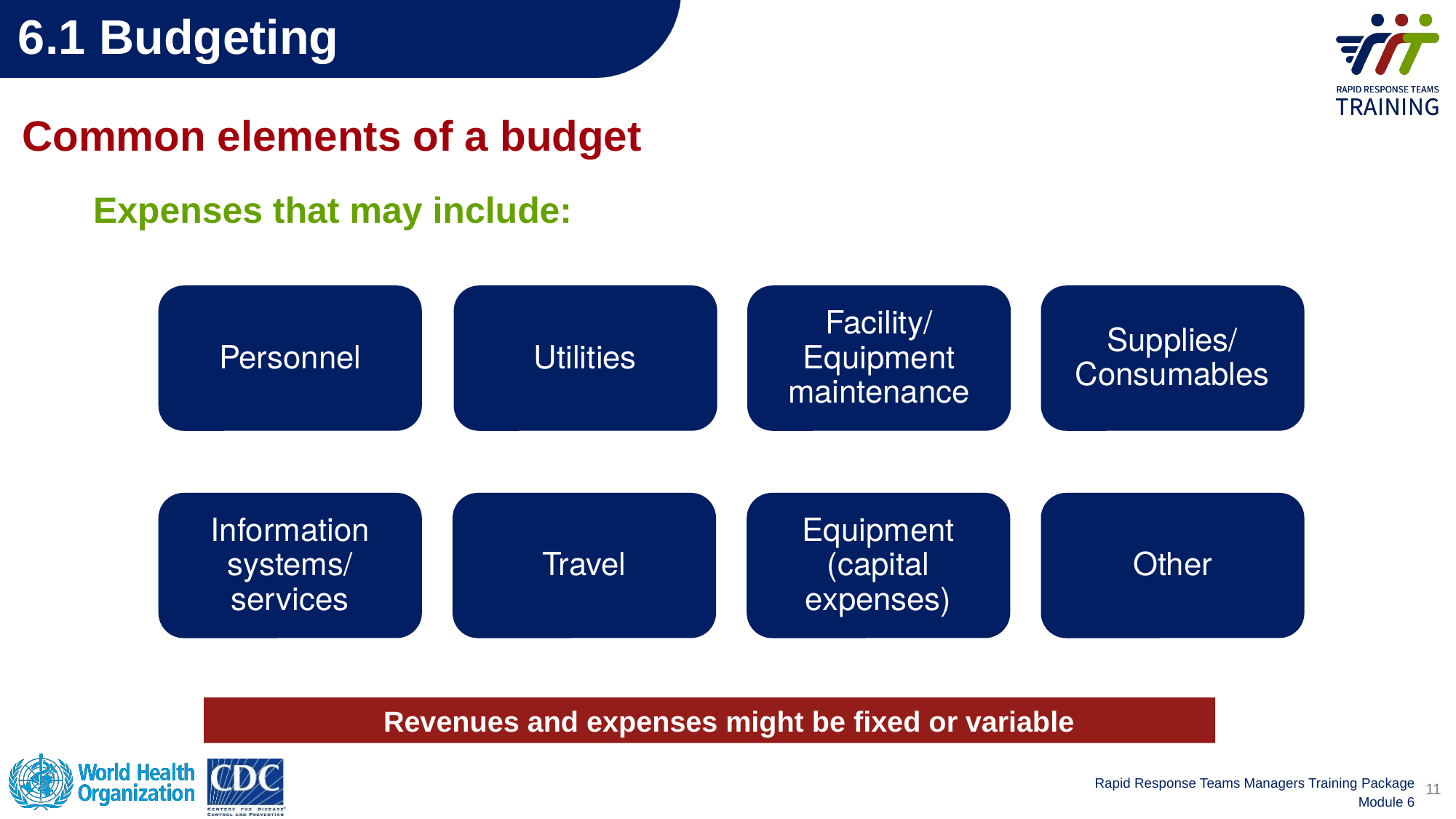

6.1 Budgeting
Common elements of a budget
Expenses that may include:
Personnel
Utilities
Facility/ Equipment maintenance
Supplies/ Consumables
Information systems/ services
Travel
Equipment (capital expenses)
Other
Revenues and expenses might be fixed or variable
11